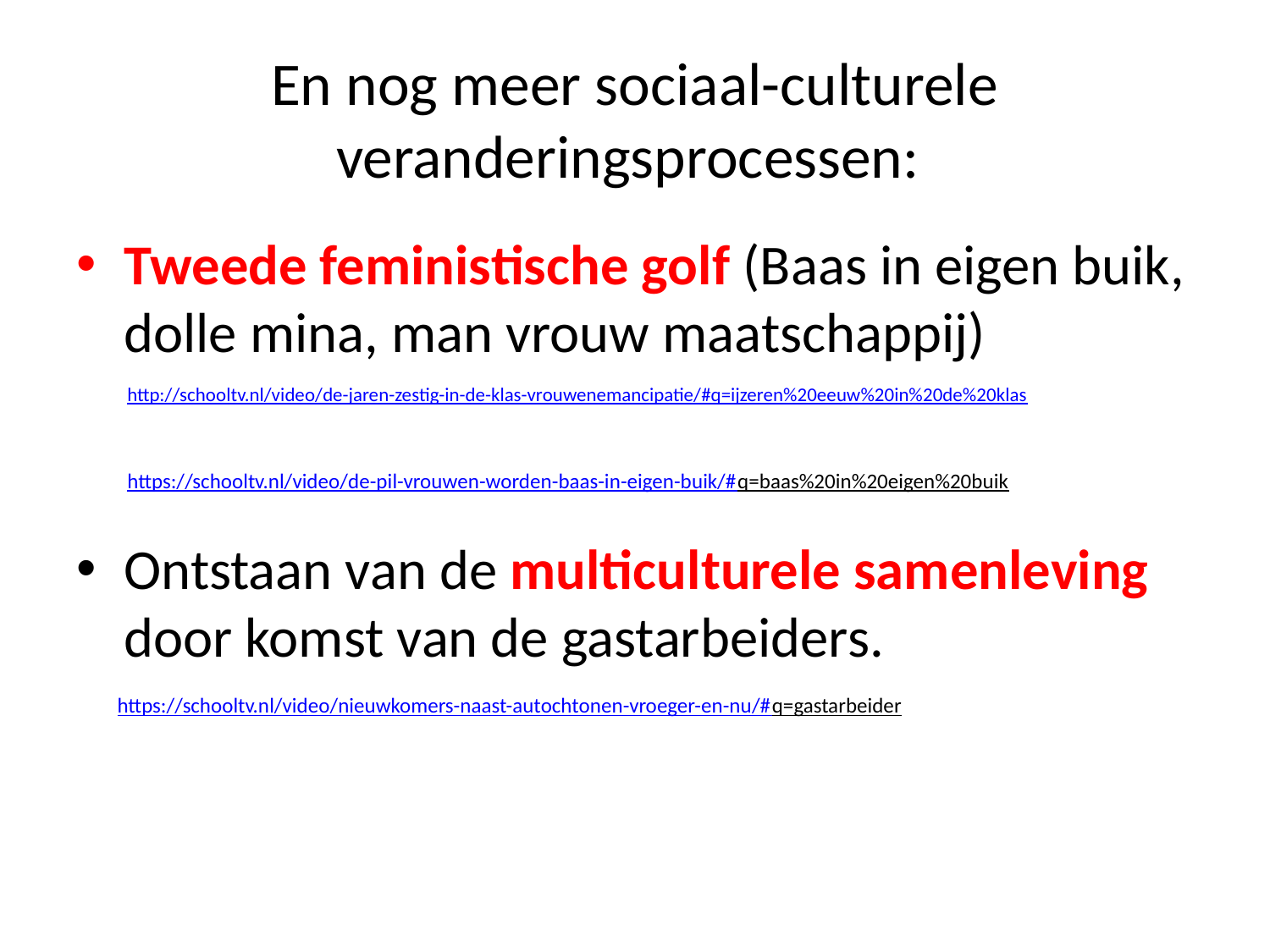

# En nog meer sociaal-culturele veranderingsprocessen:
Tweede feministische golf (Baas in eigen buik, dolle mina, man vrouw maatschappij)

Ontstaan van de multiculturele samenleving door komst van de gastarbeiders.

http://schooltv.nl/video/de-jaren-zestig-in-de-klas-vrouwenemancipatie/#q=ijzeren%20eeuw%20in%20de%20klas
https://schooltv.nl/video/de-pil-vrouwen-worden-baas-in-eigen-buik/#q=baas%20in%20eigen%20buik
https://schooltv.nl/video/nieuwkomers-naast-autochtonen-vroeger-en-nu/#q=gastarbeider